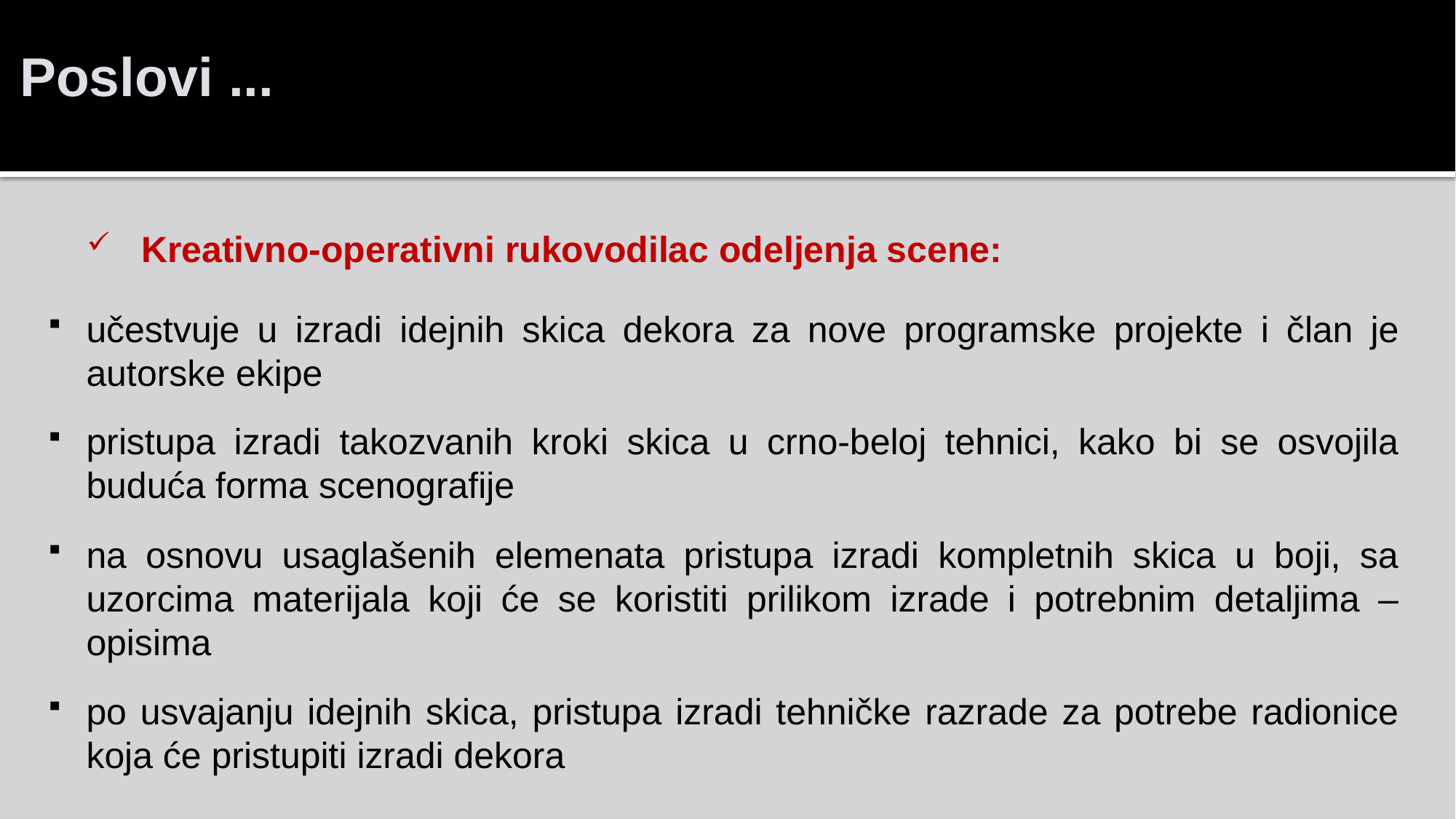

Poslovi ...

Kreativno-operativni rukovodilac odeljenja scene:

učestvuje u izradi idejnih skica dekora za nove programske projekte i član je autorske ekipe

pristupa izradi takozvanih kroki skica u crno-beloj tehnici, kako bi se osvojila buduća forma scenografije

na osnovu usaglašenih elemenata pristupa izradi kompletnih skica u boji, sa uzorcima materijala koji će se koristiti prilikom izrade i potrebnim detaljima – opisima

po usvajanju idejnih skica, pristupa izradi tehničke razrade za potrebe radionice koja će pristupiti izradi dekora